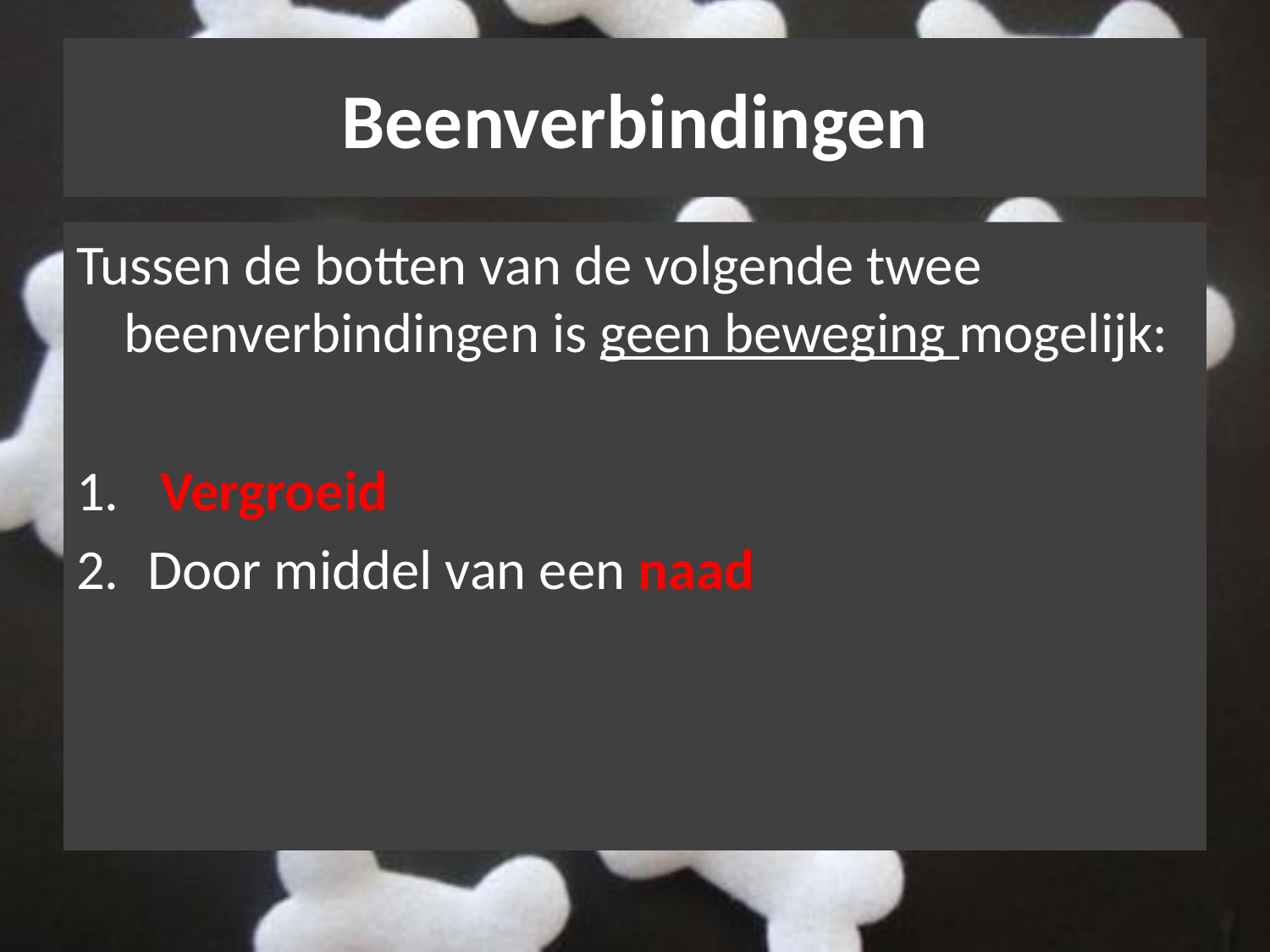

# Beenverbindingen
Tussen de botten van de volgende twee beenverbindingen is geen beweging mogelijk:

 Vergroeid
Door middel van een naad